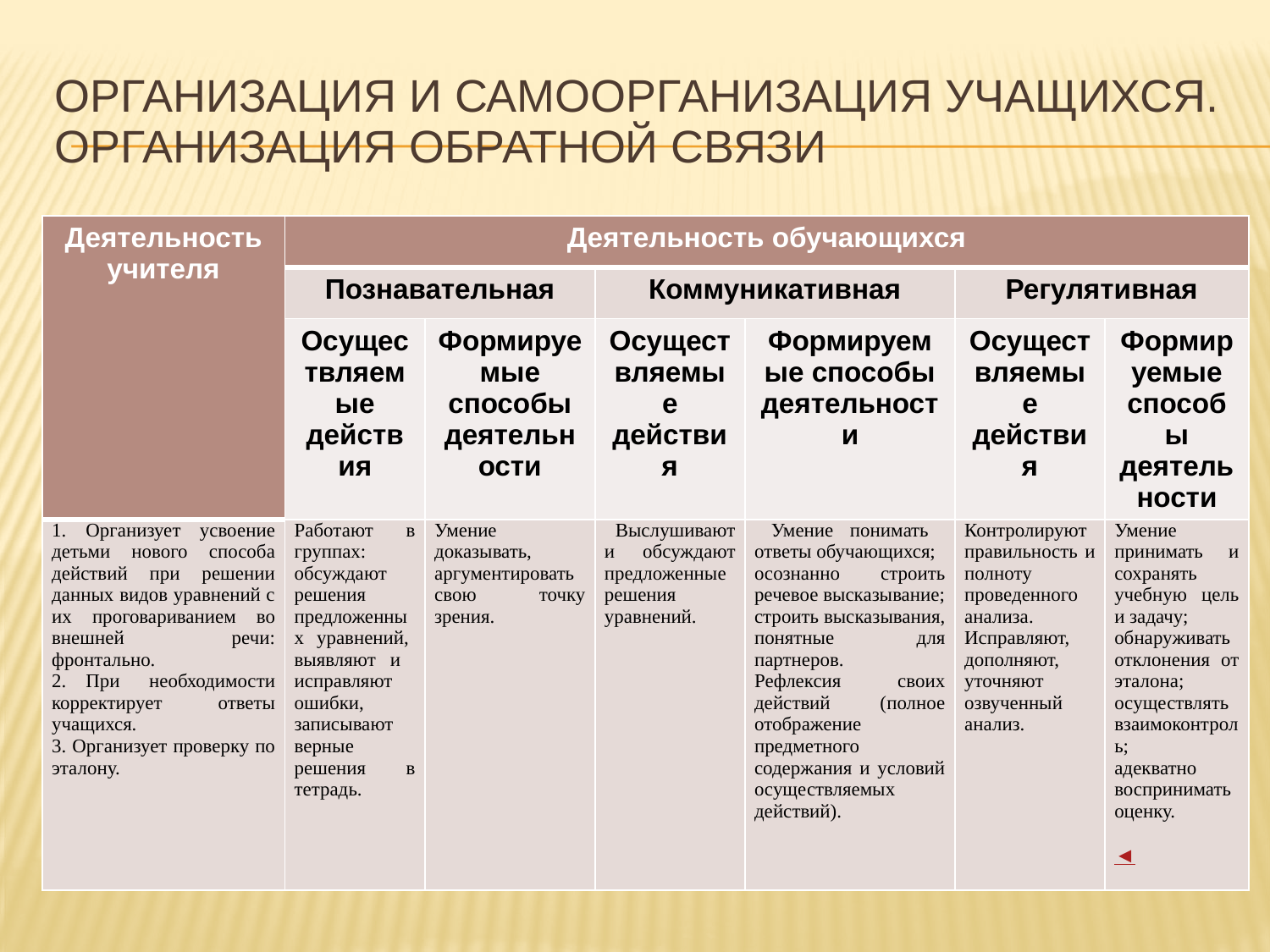

# Организация и самоорганизация учащихся. Организация обратной связи
| Деятельность учителя | Деятельность обучающихся |  |  |  |  |  |
| --- | --- | --- | --- | --- | --- | --- |
|  | Познавательная |  | Коммуникативная |  | Регулятивная |  |
|  | Осуществляемые действия | Формируемые способы деятельности | Осуществляемые действия | Формируемые способы деятельности | Осуществляемые действия | Формируемые способы деятельности |
| 1. Организует усвоение детьми нового способа действий при решении данных видов уравнений с их проговариванием во внешней речи: фронтально. 2. При необходимости корректирует ответы учащихся. 3. Организует проверку по эталону. | Работают в группах: обсуждают решения предложенных уравнений, выявляют и исправляют ошибки, записывают верные решения в тетрадь. | Умение доказывать, аргументировать свою точку зрения. | Выслушивают и обсуждают предложенные решения уравнений. | Умение понимать ответы обучающихся; осознанно строить речевое высказывание; строить высказывания, понятные для партнеров. Рефлексия своих действий (полное отображение предметного содержания и условий осуществляемых действий). | Контролируют правильность и полноту проведенного анализа. Исправляют, дополняют, уточняют озвученный анализ. | Умение принимать и сохранять учебную цель и задачу; обнаруживать отклонения от эталона; осуществлять взаимоконтроль; адекватно воспринимать оценку. ◄ |